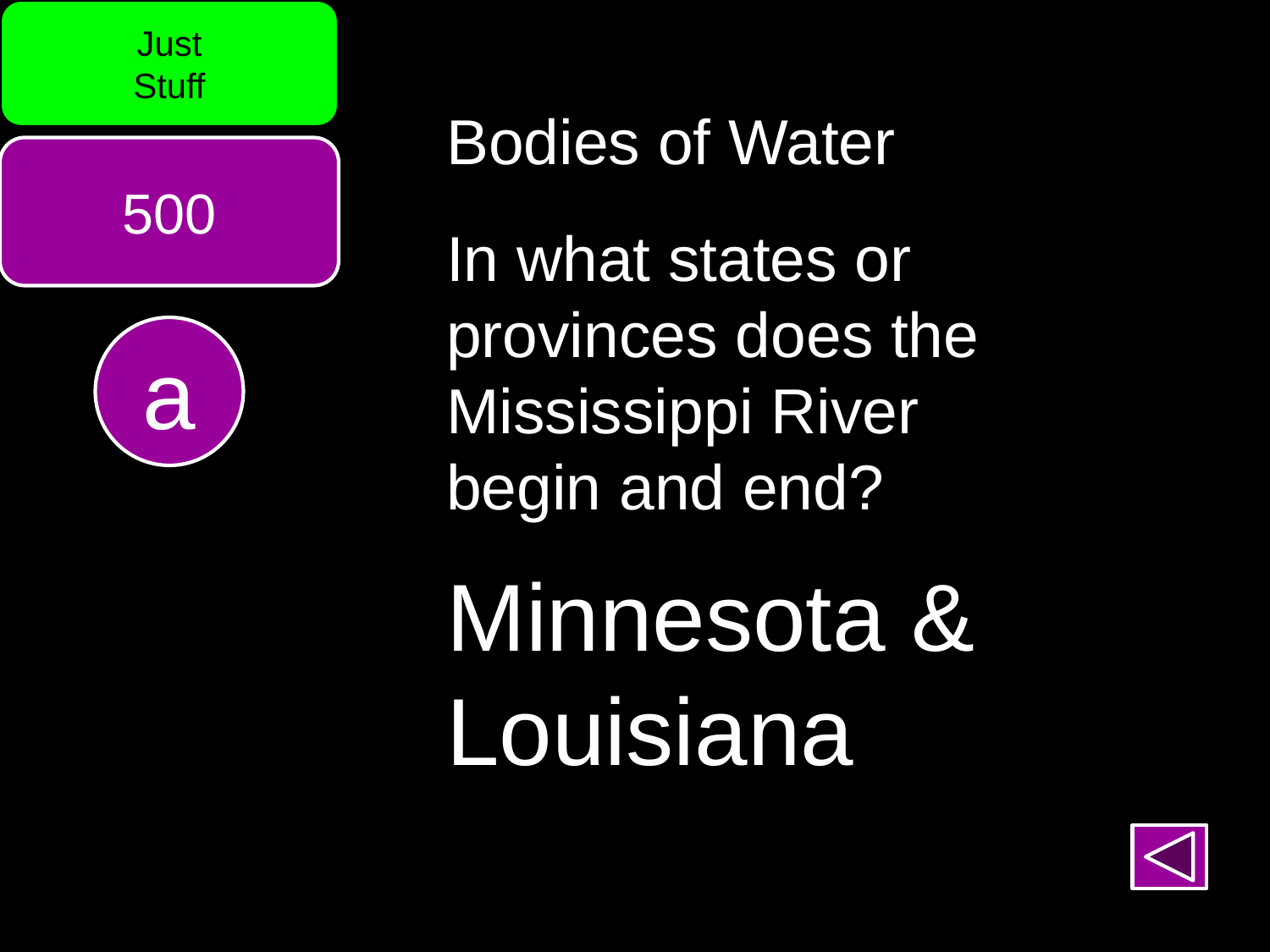

Just
Stuff
Bodies of Water
500
In what states or
provinces does the
Mississippi River
begin and end?
a
Minnesota & Louisiana